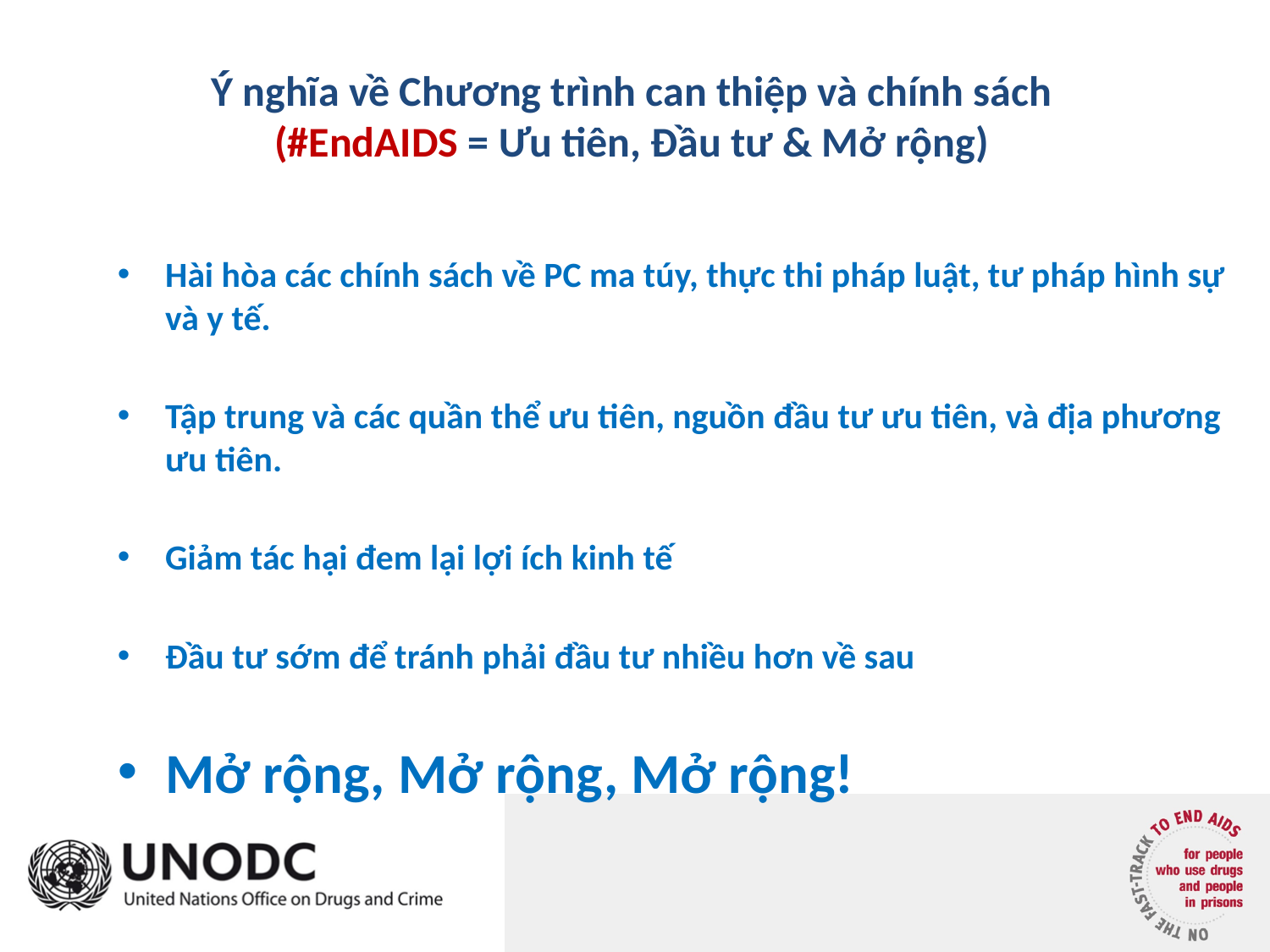

# Ý nghĩa về Chương trình can thiệp và chính sách (#EndAIDS = Ưu tiên, Đầu tư & Mở rộng)
Hài hòa các chính sách về PC ma túy, thực thi pháp luật, tư pháp hình sự và y tế.

Tập trung và các quần thể ưu tiên, nguồn đầu tư ưu tiên, và địa phương ưu tiên.

Giảm tác hại đem lại lợi ích kinh tế

Đầu tư sớm để tránh phải đầu tư nhiều hơn về sau

Mở rộng, Mở rộng, Mở rộng!